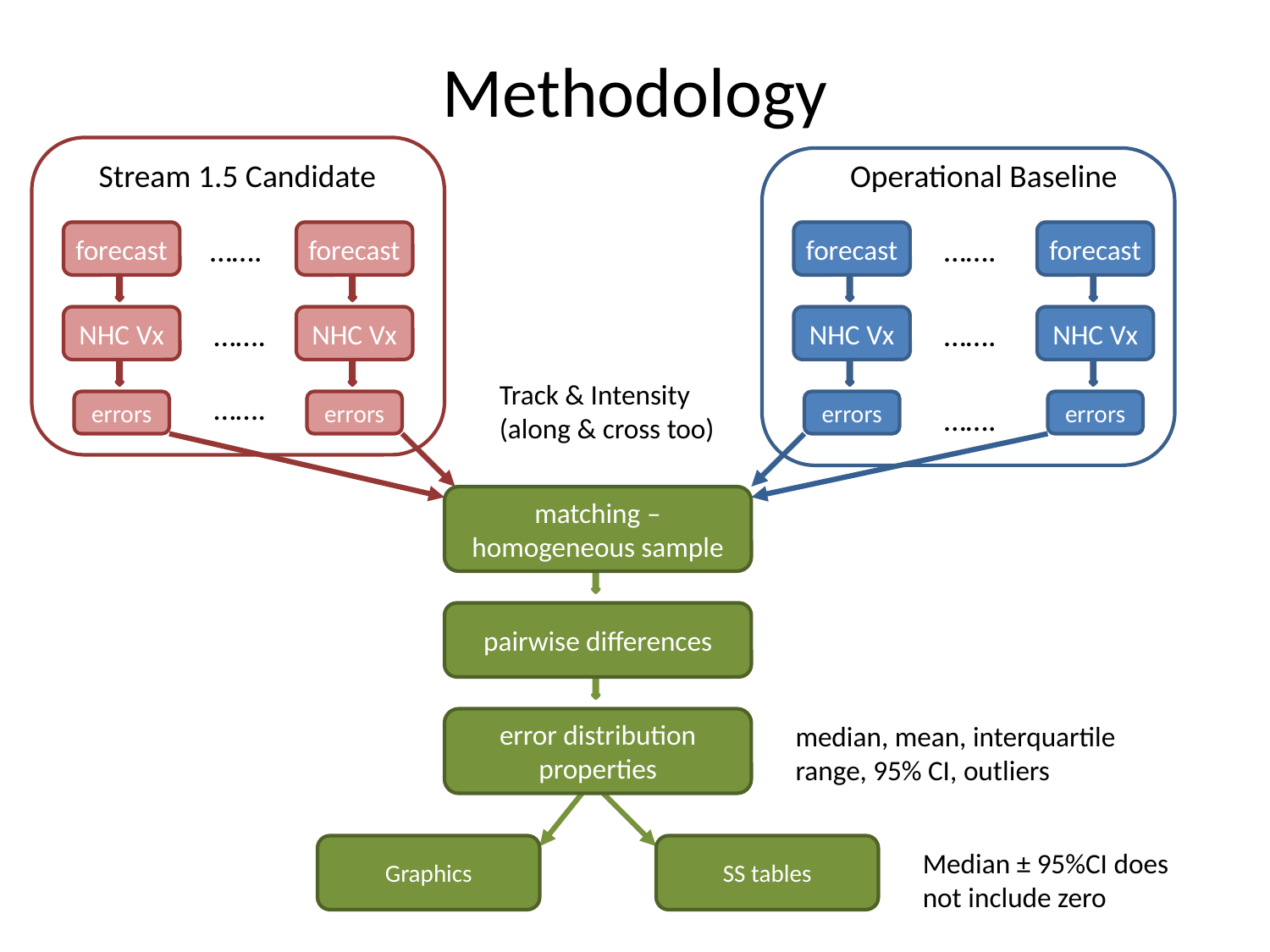

# Methodology

Stream 1.5 Candidate
Operational Baseline
forecast

NHC Vx

errors
forecast

NHC Vx

errors
forecast

NHC Vx

errors
forecast

NHC Vx

errors
…….
…….
…….
…….
Track & Intensity (along & cross too)
…….
…….
matching – homogeneous sample

pairwise differences

error distribution properties
median, mean, interquartile range, 95% CI, outliers
Graphics
SS tables
Median ± 95%CI does not include zero